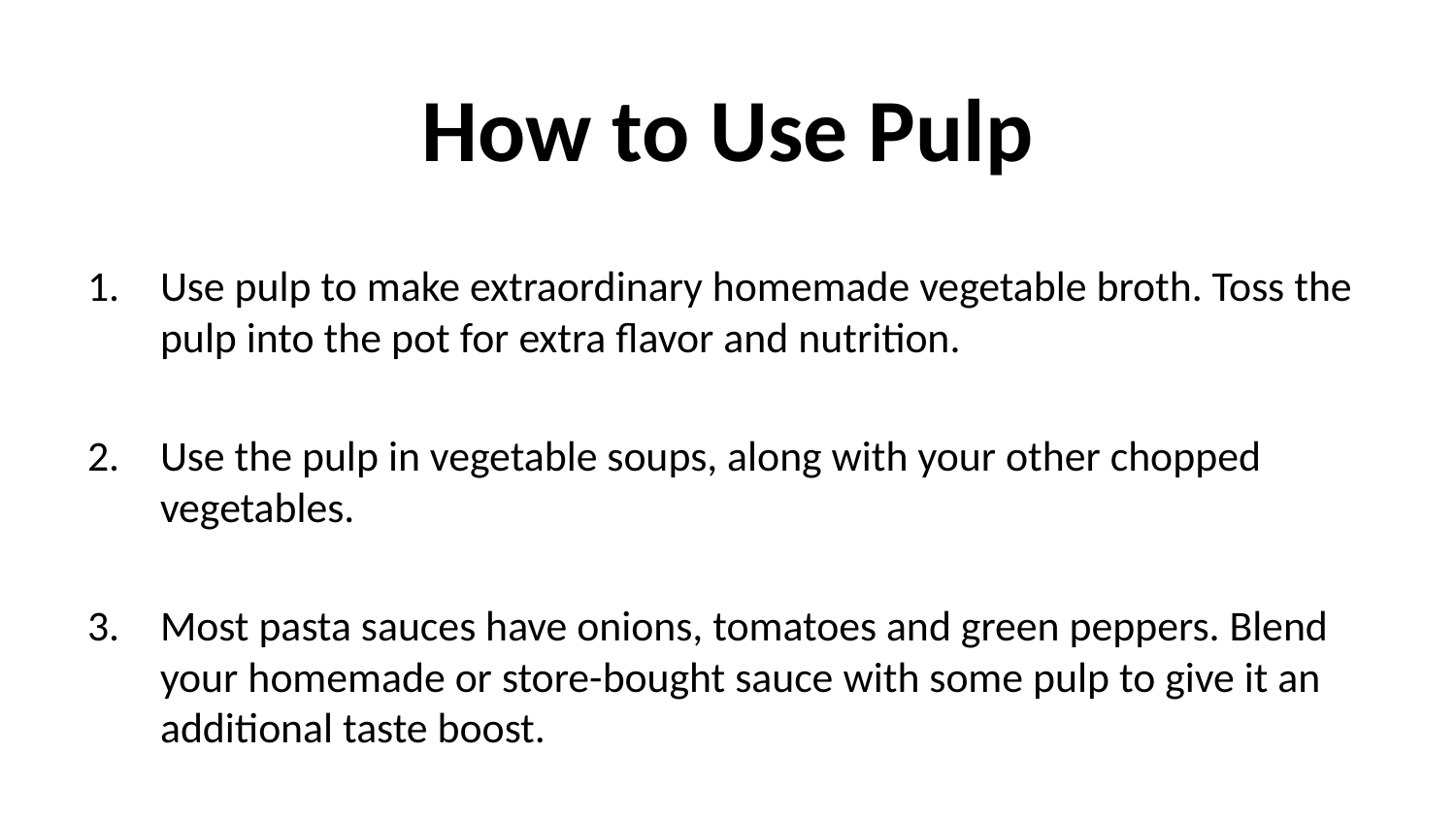

# How to Use Pulp
Use pulp to make extraordinary homemade vegetable broth. Toss the pulp into the pot for extra flavor and nutrition.

Use the pulp in vegetable soups, along with your other chopped vegetables.

Most pasta sauces have onions, tomatoes and green peppers. Blend your homemade or store-bought sauce with some pulp to give it an additional taste boost.